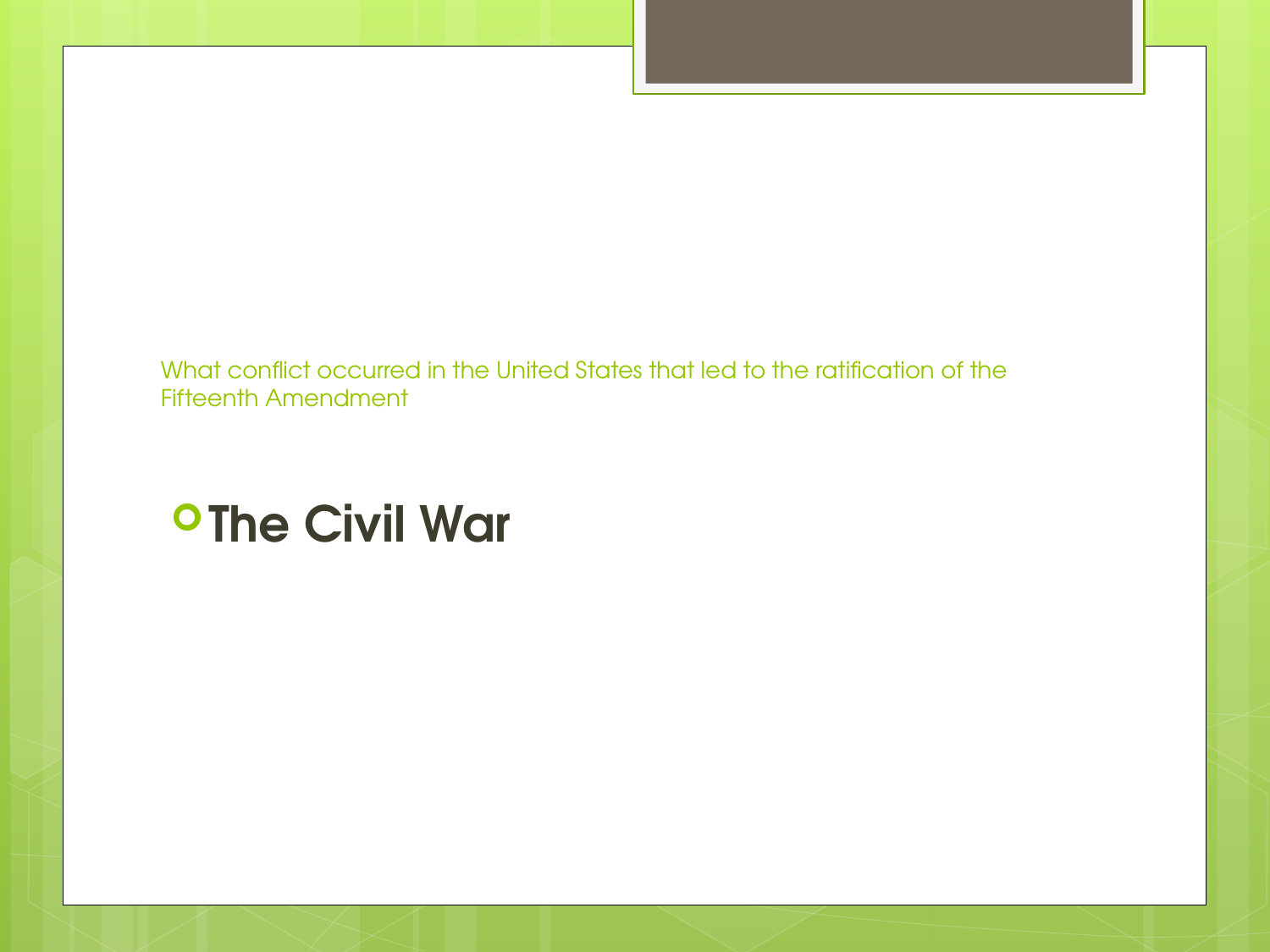

# What conflict occurred in the United States that led to the ratification of the Fifteenth Amendment
The Civil War